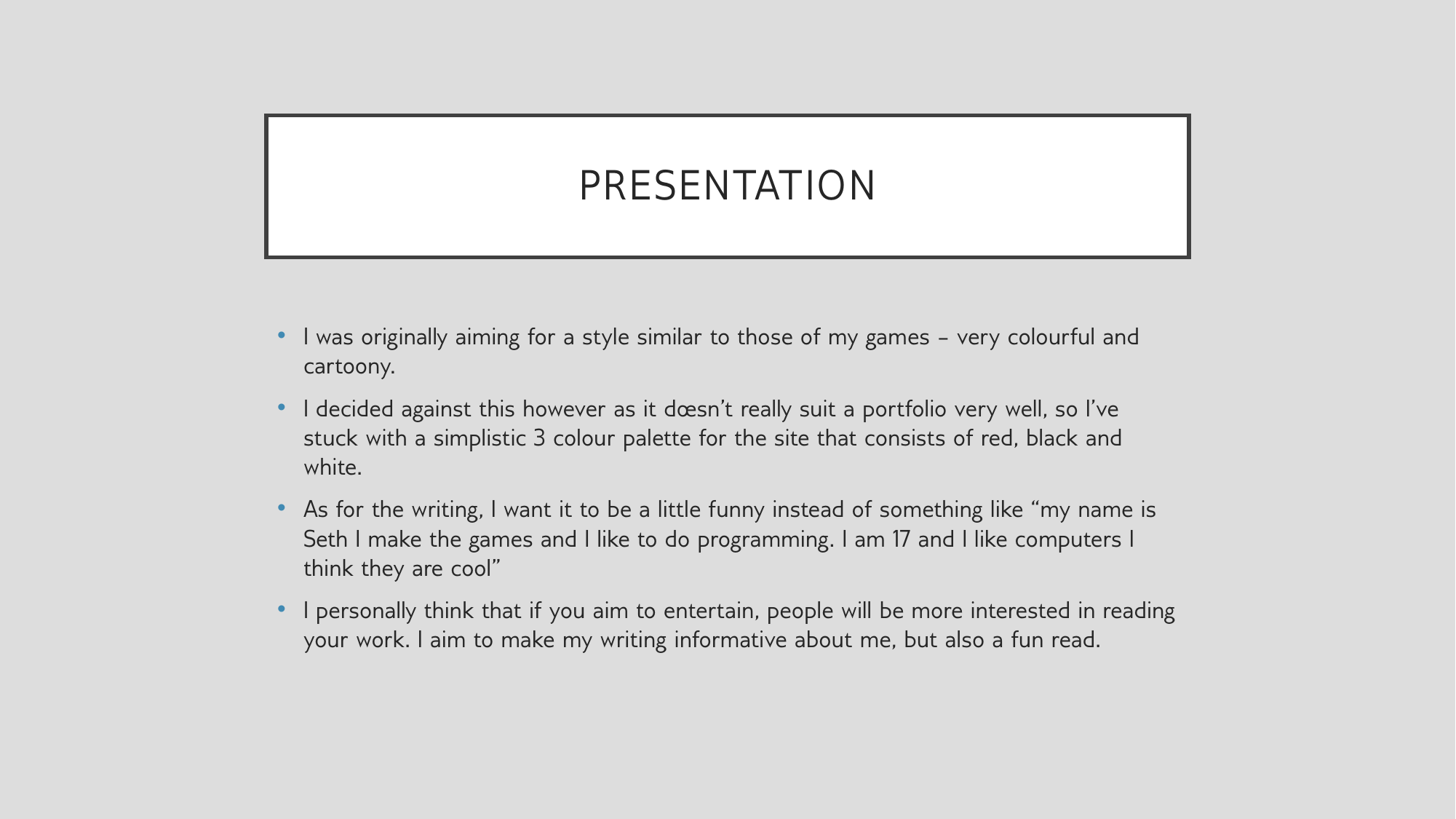

# PRESENTATION
I was originally aiming for a style similar to those of my games – very colourful and cartoony.
I decided against this however as it doesn’t really suit a portfolio very well, so I’ve stuck with a simplistic 3 colour palette for the site that consists of red, black and white.
As for the writing, I want it to be a little funny instead of something like “my name is Seth I make the games and I like to do programming. I am 17 and I like computers I think they are cool”
I personally think that if you aim to entertain, people will be more interested in reading your work. I aim to make my writing informative about me, but also a fun read.